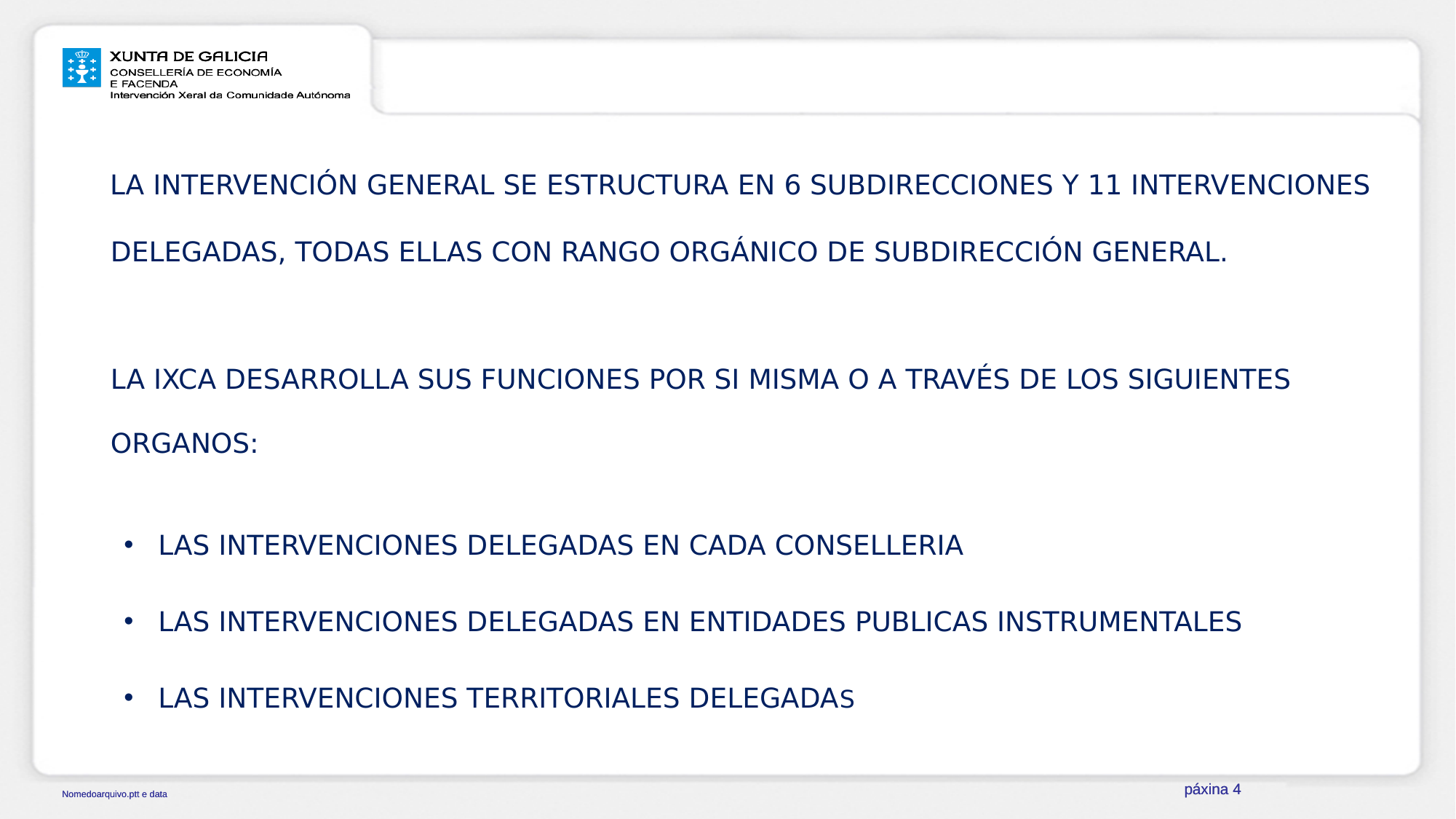

LA INTERVENCIÓN GENERAL SE ESTRUCTURA EN 6 SUBDIRECCIONES Y 11 INTERVENCIONES DELEGADAS, TODAS ELLAS CON RANGO ORGÁNICO DE SUBDIRECCIÓN GENERAL.

	LA IXCA DESARROLLA SUS FUNCIONES POR SI MISMA O A TRAVÉS DE LOS SIGUIENTES ORGANOS:

LAS INTERVENCIONES DELEGADAS EN CADA CONSELLERIA

LAS INTERVENCIONES DELEGADAS EN ENTIDADES PUBLICAS INSTRUMENTALES

LAS INTERVENCIONES TERRITORIALES DELEGADAS
páxina 4
páxina 4